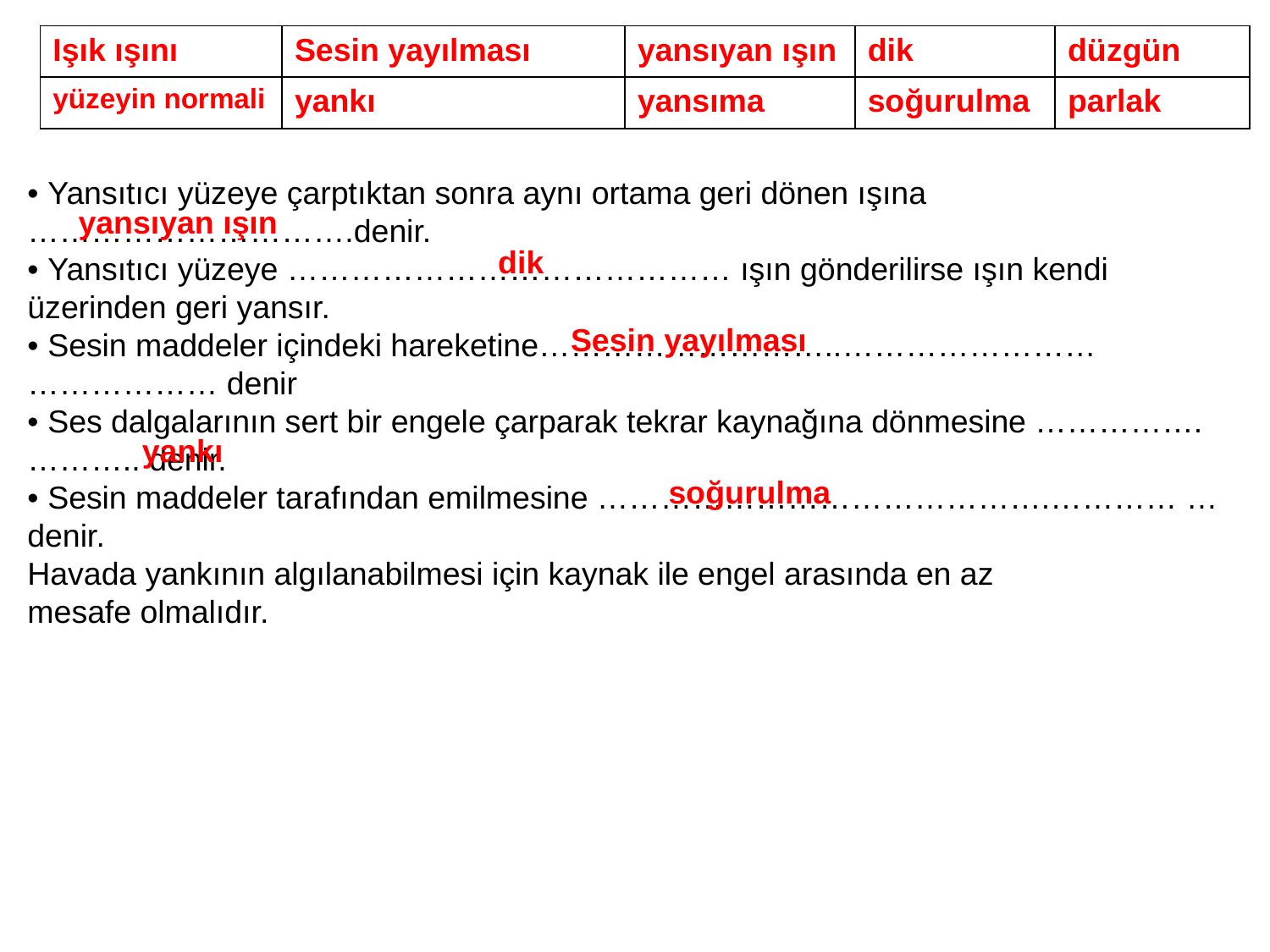

| Işık ışını | Sesin yayılması | yansıyan ışın | dik | düzgün |
| --- | --- | --- | --- | --- |
| yüzeyin normali | yankı | yansıma | soğurulma | parlak |
• Yansıtıcı yüzeye çarptıktan sonra aynı ortama geri dönen ışına ………………………….denir.
• Yansıtıcı yüzeye …………………………………… ışın gönderilirse ışın kendi üzerinden geri yansır.
• Sesin maddeler içindeki hareketine………………………..…………………… ……………… denir
• Ses dalgalarının sert bir engele çarparak tekrar kaynağına dönmesine …………….……….. denir.
• Sesin maddeler tarafından emilmesine …………………………………….………… …denir.
Havada yankının algılanabilmesi için kaynak ile engel arasında en az
mesafe olmalıdır.
yansıyan ışın
dik
Sesin yayılması
yankı
soğurulma